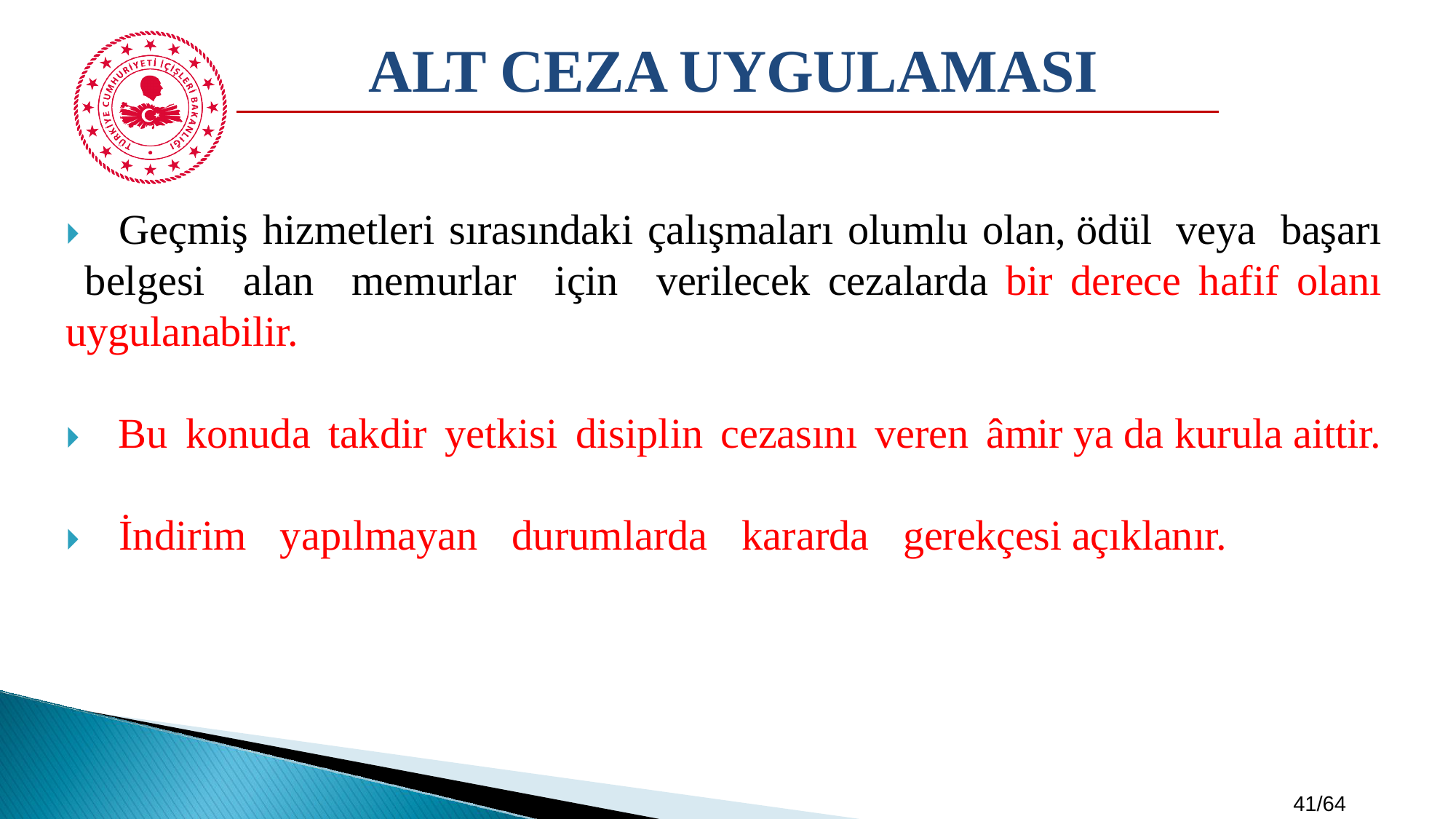

ALT CEZA UYGULAMASI
🞂​   Geçmiş hizmetleri sırasındaki çalışmaları olumlu olan, ödül  veya  başarı  belgesi  alan  memurlar  için  verilecek cezalarda bir derece hafif olanı uygulanabilir.

🞂​   Bu konuda takdir yetkisi disiplin cezasını veren âmir ya da kurula aittir.

🞂​   İndirim  yapılmayan  durumlarda  kararda  gerekçesi açıklanır.